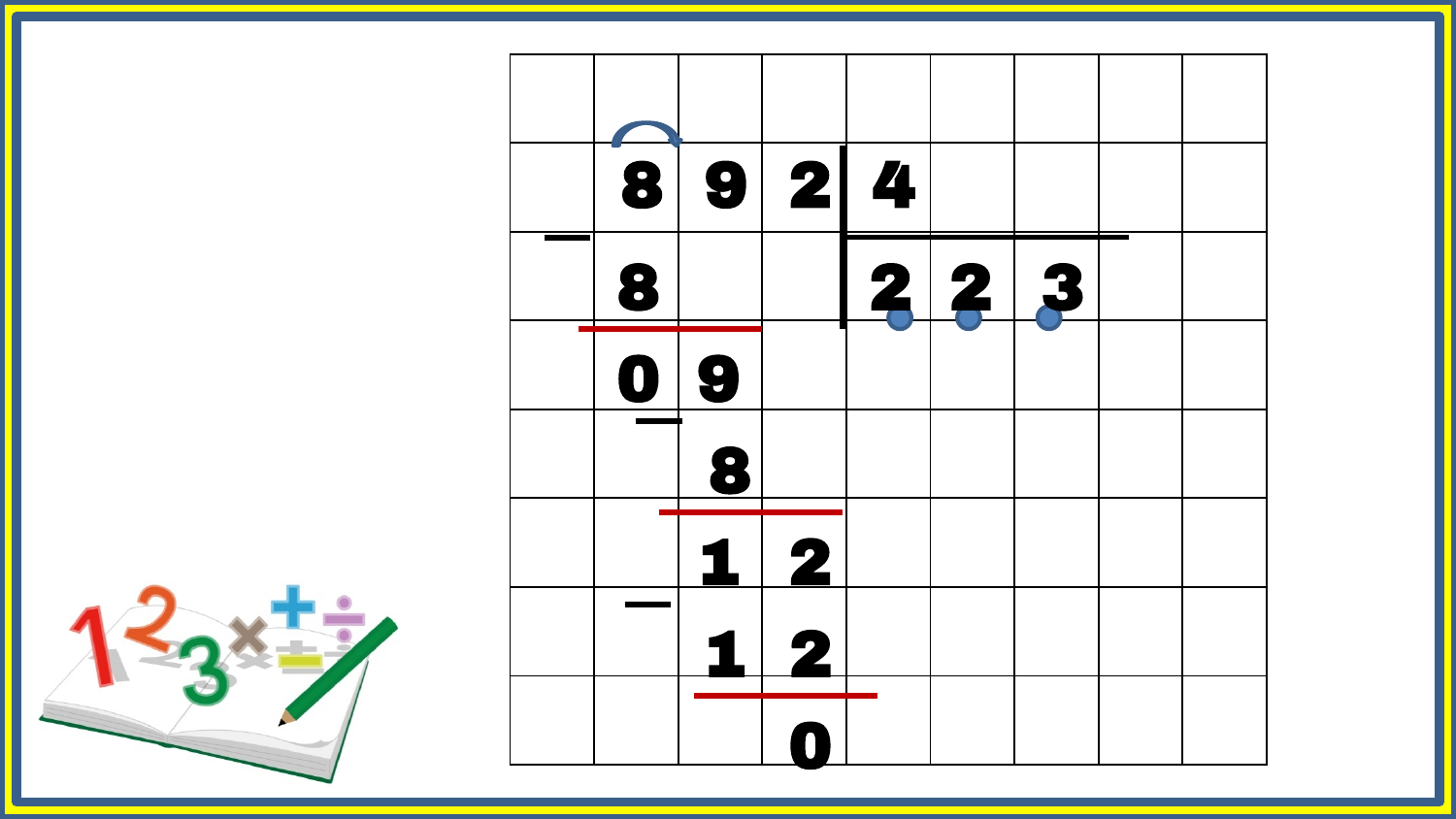

|  |  |  |  |  |  |  |  |  |
| --- | --- | --- | --- | --- | --- | --- | --- | --- |
|  | 8 | 9 | 2 | 4 |  |  |  |  |
|  |  |  |  |  |  |  |  |  |
|  |  |  |  |  |  |  |  |  |
|  |  |  |  |  |  |  |  |  |
|  |  |  |  |  |  |  |  |  |
|  |  |  |  |  |  |  |  |  |
|  |  |  |  |  |  |  |  |  |

8
2
2
3

0
9
8
1
2
1  2
0